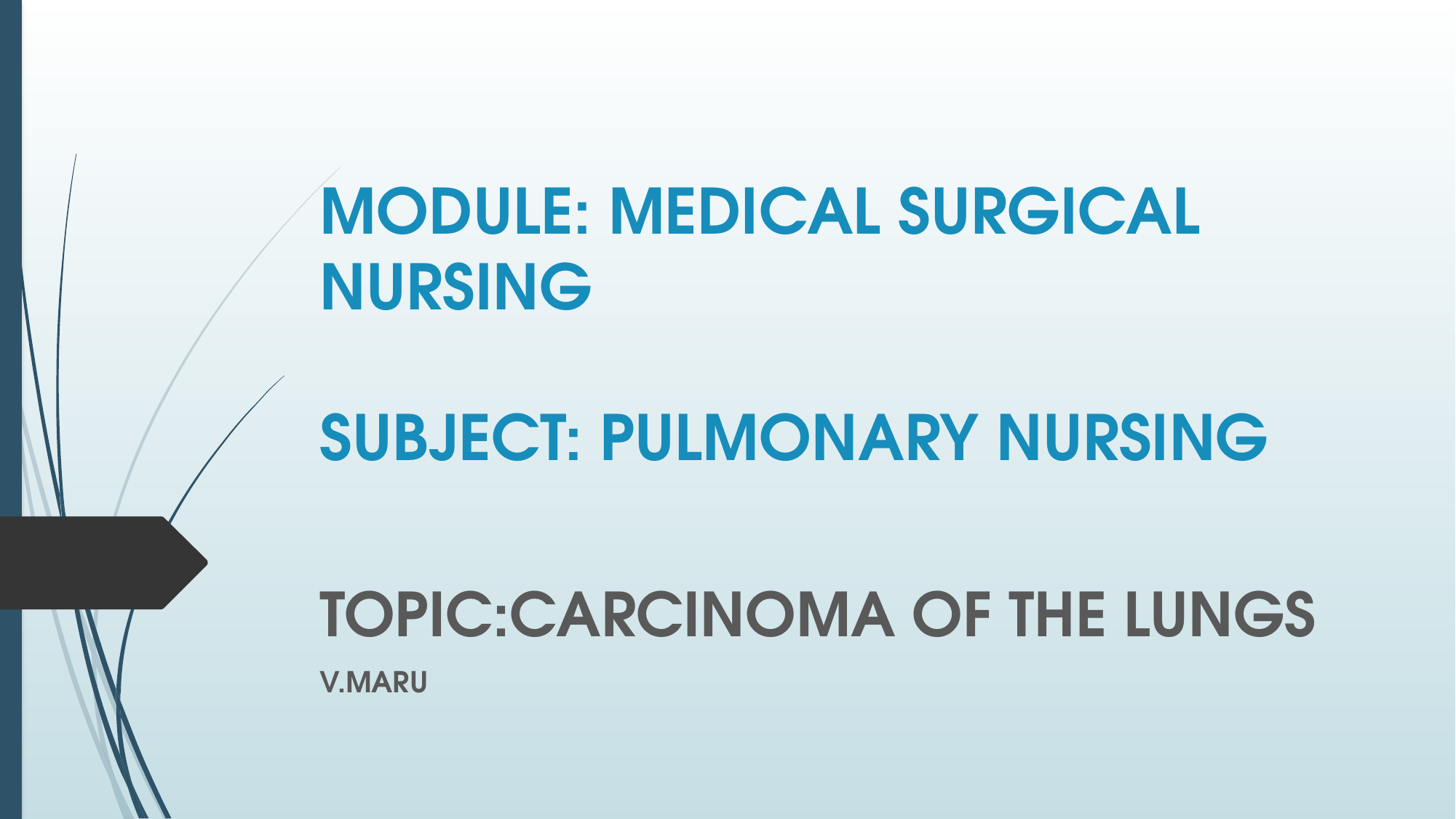

# MODULE: MEDICAL SURGICAL NURSING SUBJECT: PULMONARY NURSING
TOPIC:CARCINOMA OF THE LUNGS
V.MARU